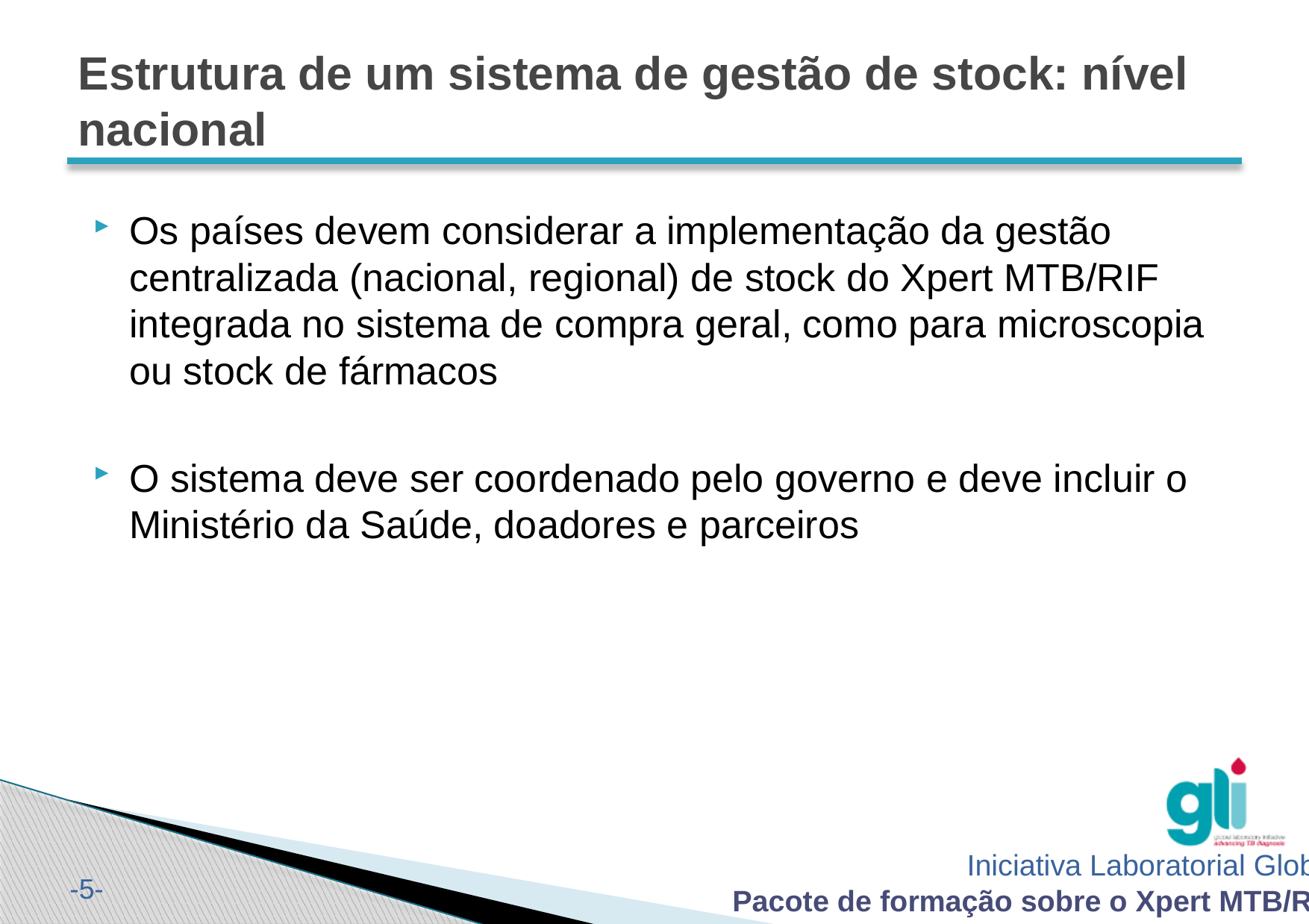

# Estrutura de um sistema de gestão de stock: nível nacional
Os países devem considerar a implementação da gestão centralizada (nacional, regional) de stock do Xpert MTB/RIF integrada no sistema de compra geral, como para microscopia ou stock de fármacos

O sistema deve ser coordenado pelo governo e deve incluir o Ministério da Saúde, doadores e parceiros